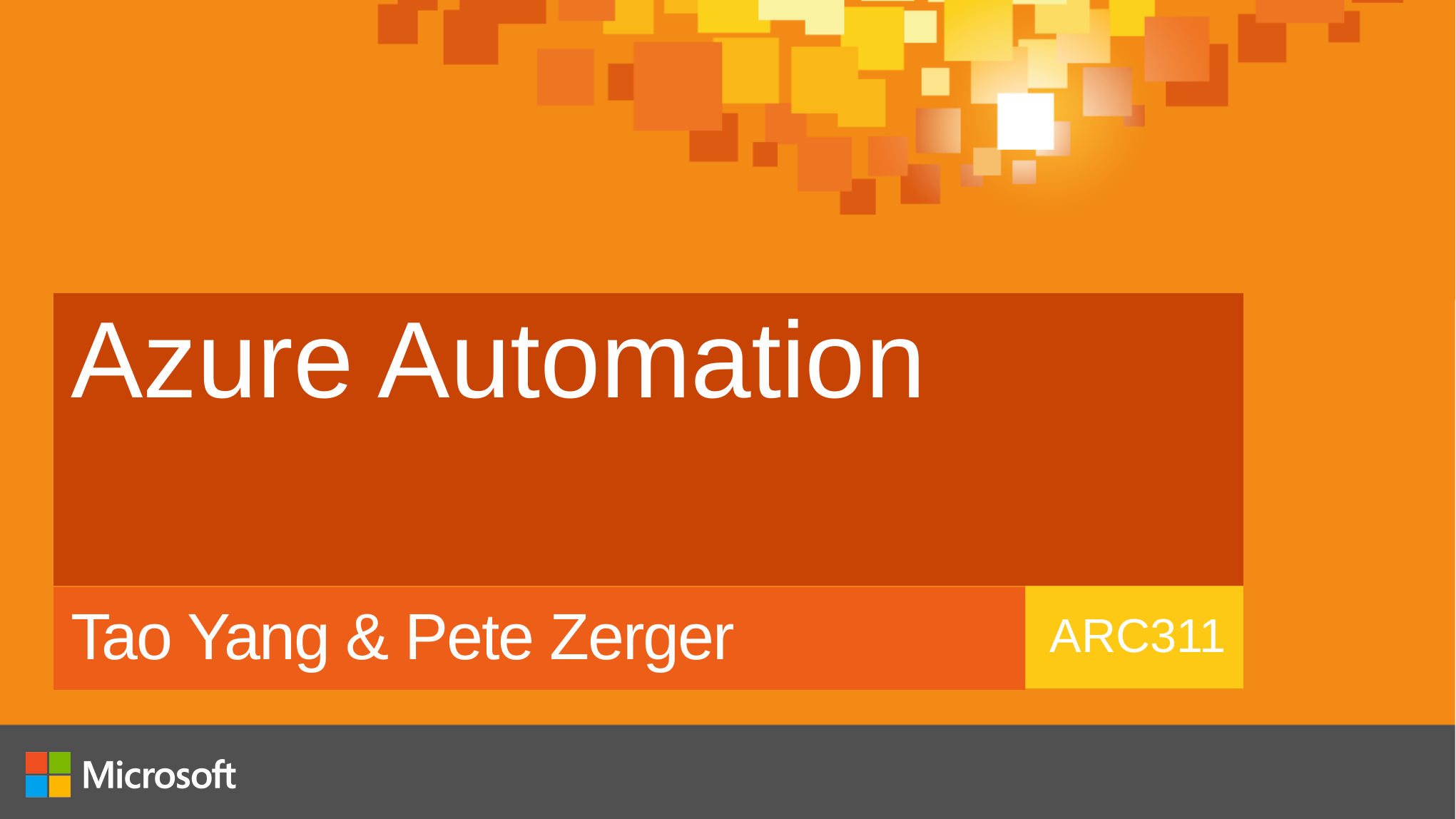

Azure Automation
ARC311
# Tao Yang & Pete Zerger